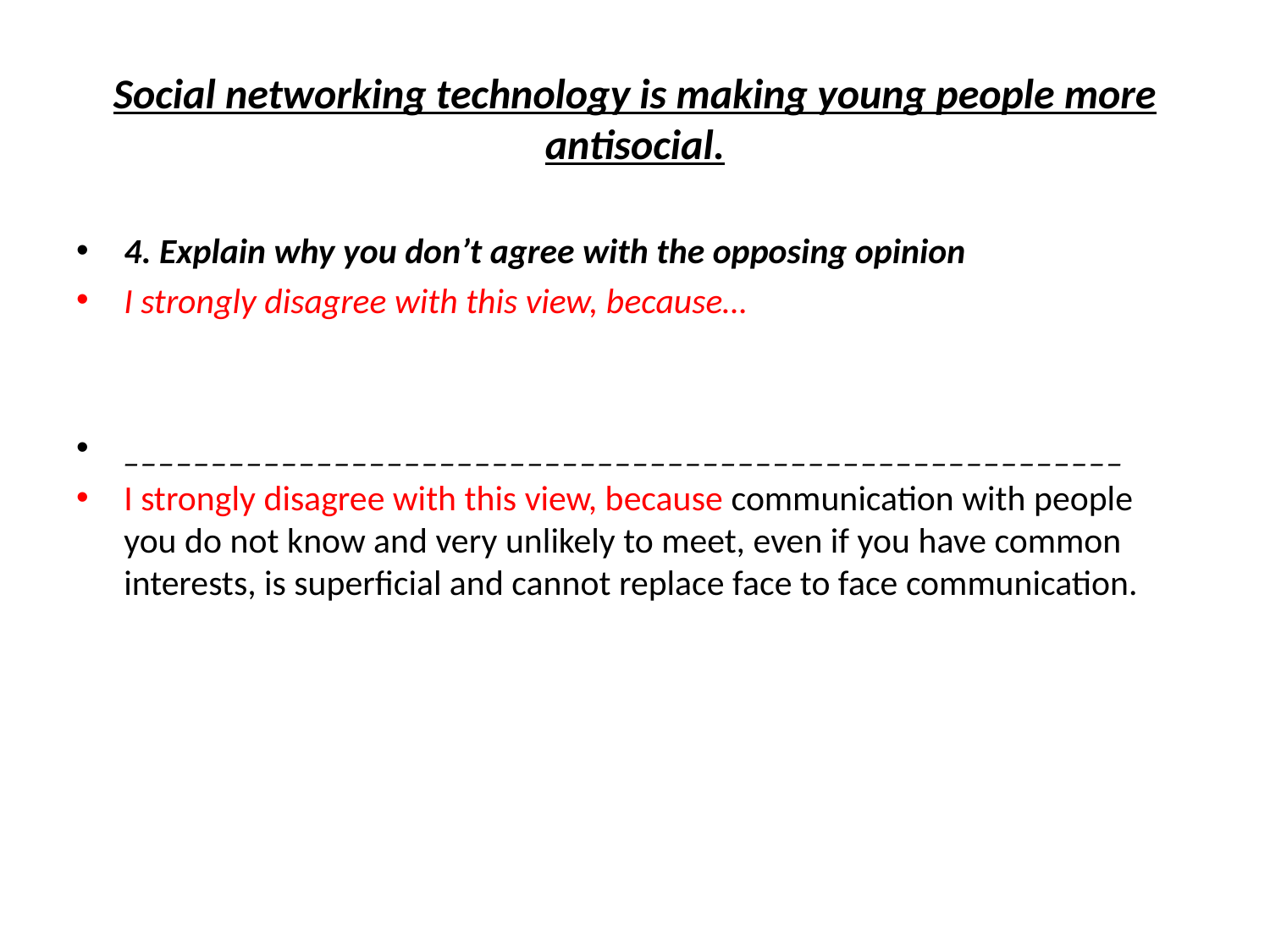

# Social networking technology is making young people more antisocial.
4. Explain why you don’t agree with the opposing opinion
I strongly disagree with this view, because…

_________________________________________________________
I strongly disagree with this view, because communication with people you do not know and very unlikely to meet, even if you have common interests, is superficial and cannot replace face to face communication.